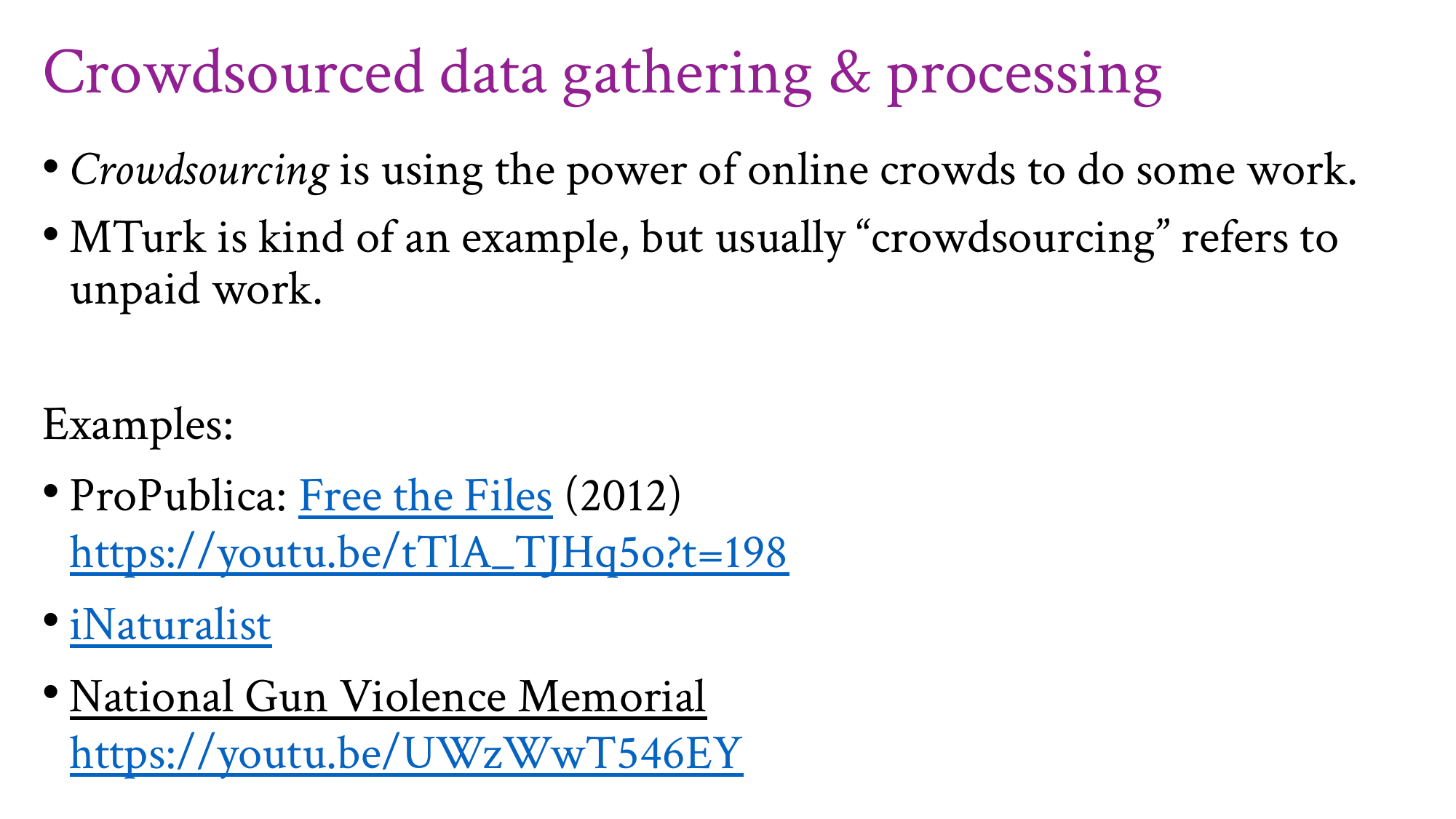

# Crowdsourced data gathering & processing
Crowdsourcing is using the power of online crowds to do some work.
MTurk is kind of an example, but usually “crowdsourcing” refers to unpaid work.

Examples:
ProPublica: Free the Files (2012) https://youtu.be/tTlA_TJHq5o?t=198
iNaturalist
National Gun Violence Memorial   https://youtu.be/UWzWwT546EY